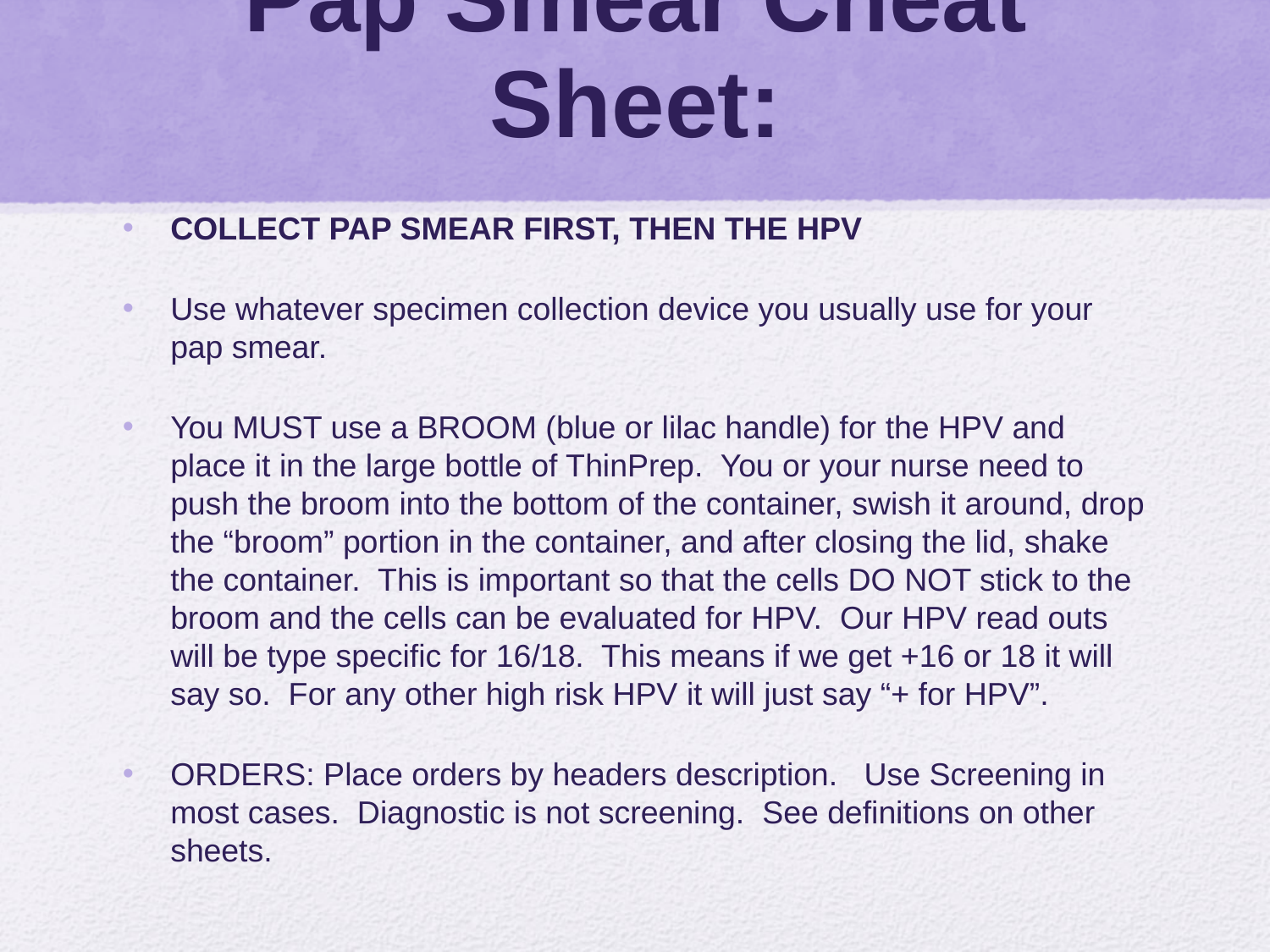

# Pap Smear Cheat Sheet:
COLLECT PAP SMEAR FIRST, THEN THE HPV
Use whatever specimen collection device you usually use for your pap smear.
You MUST use a BROOM (blue or lilac handle) for the HPV and place it in the large bottle of ThinPrep.  You or your nurse need to push the broom into the bottom of the container, swish it around, drop the “broom” portion in the container, and after closing the lid, shake the container.  This is important so that the cells DO NOT stick to the broom and the cells can be evaluated for HPV.  Our HPV read outs will be type specific for 16/18.  This means if we get +16 or 18 it will say so.  For any other high risk HPV it will just say “+ for HPV”.
ORDERS: Place orders by headers description.   Use Screening in most cases.  Diagnostic is not screening.  See definitions on other sheets.